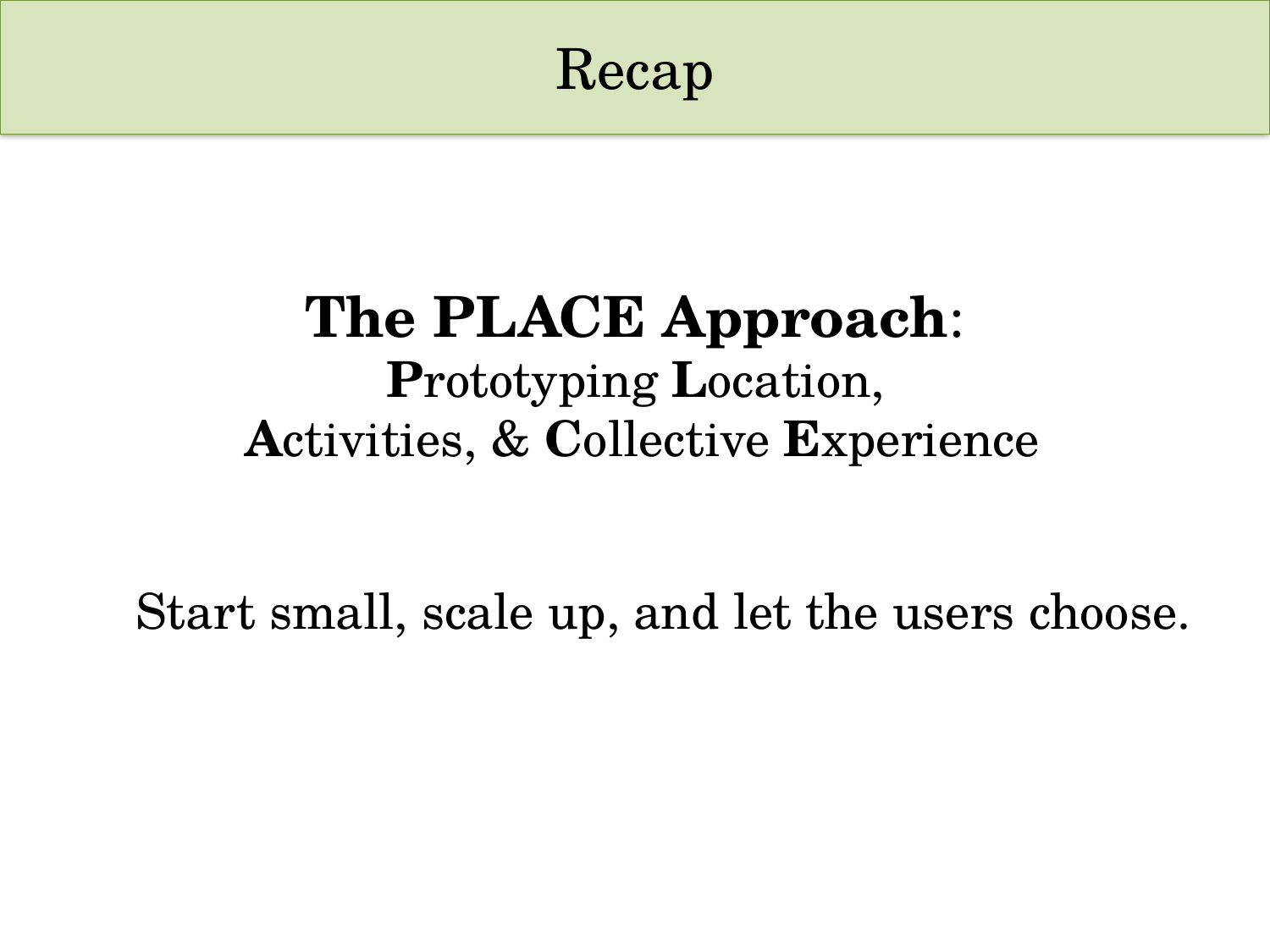

Recap
The PLACE Approach:
Prototyping Location,
Activities, & Collective Experience
Start small, scale up, and let the users choose.